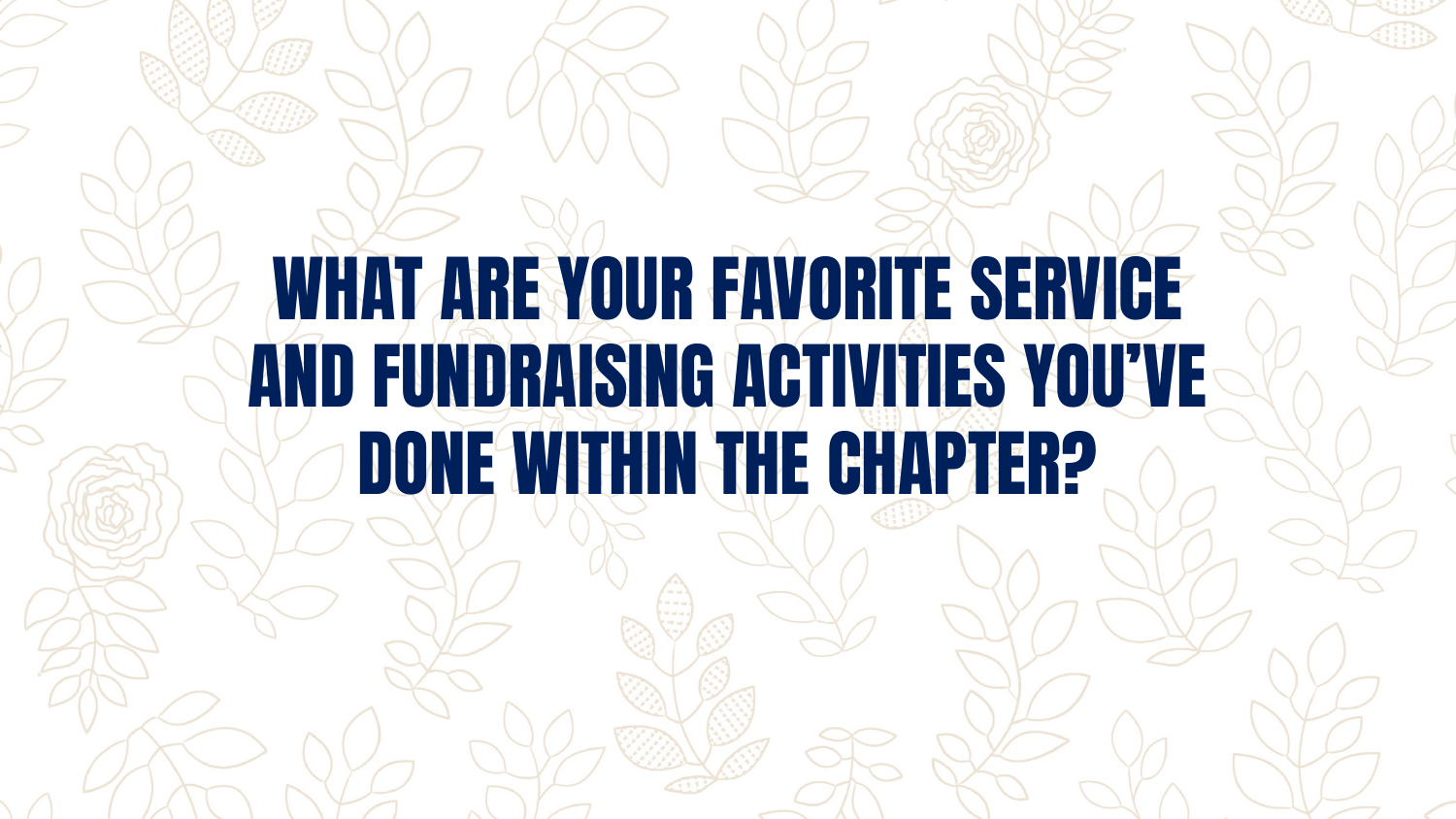

WHAT ARE YOUR FAVORITE SERVICE AND FUNDRAISING ACTIVITIES YOU’VE DONE WITHIN THE CHAPTER?